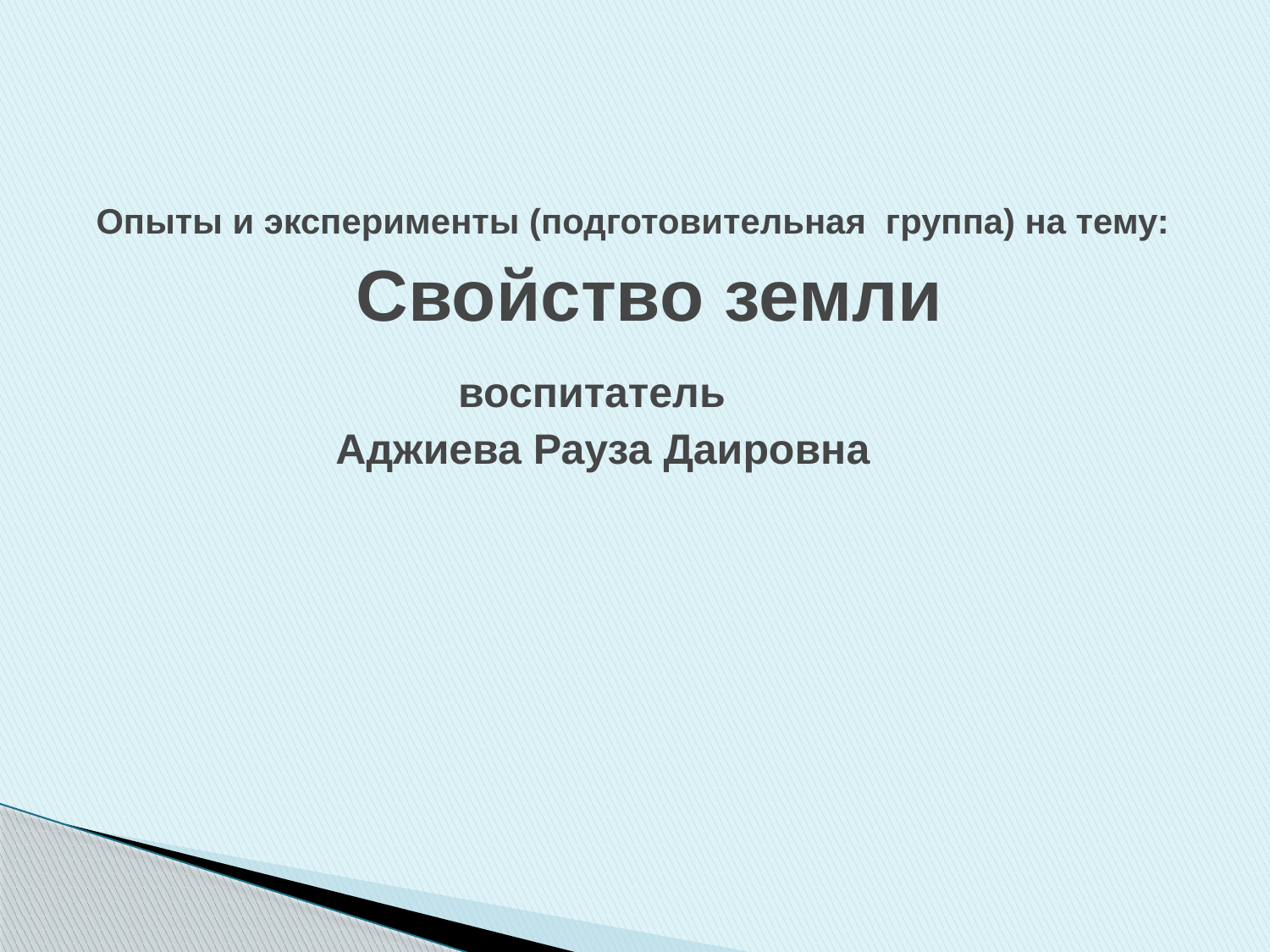

# Опыты и эксперименты (подготовительная  группа) на тему:  Свойство земли воспитатель Аджиева Рауза Даировна